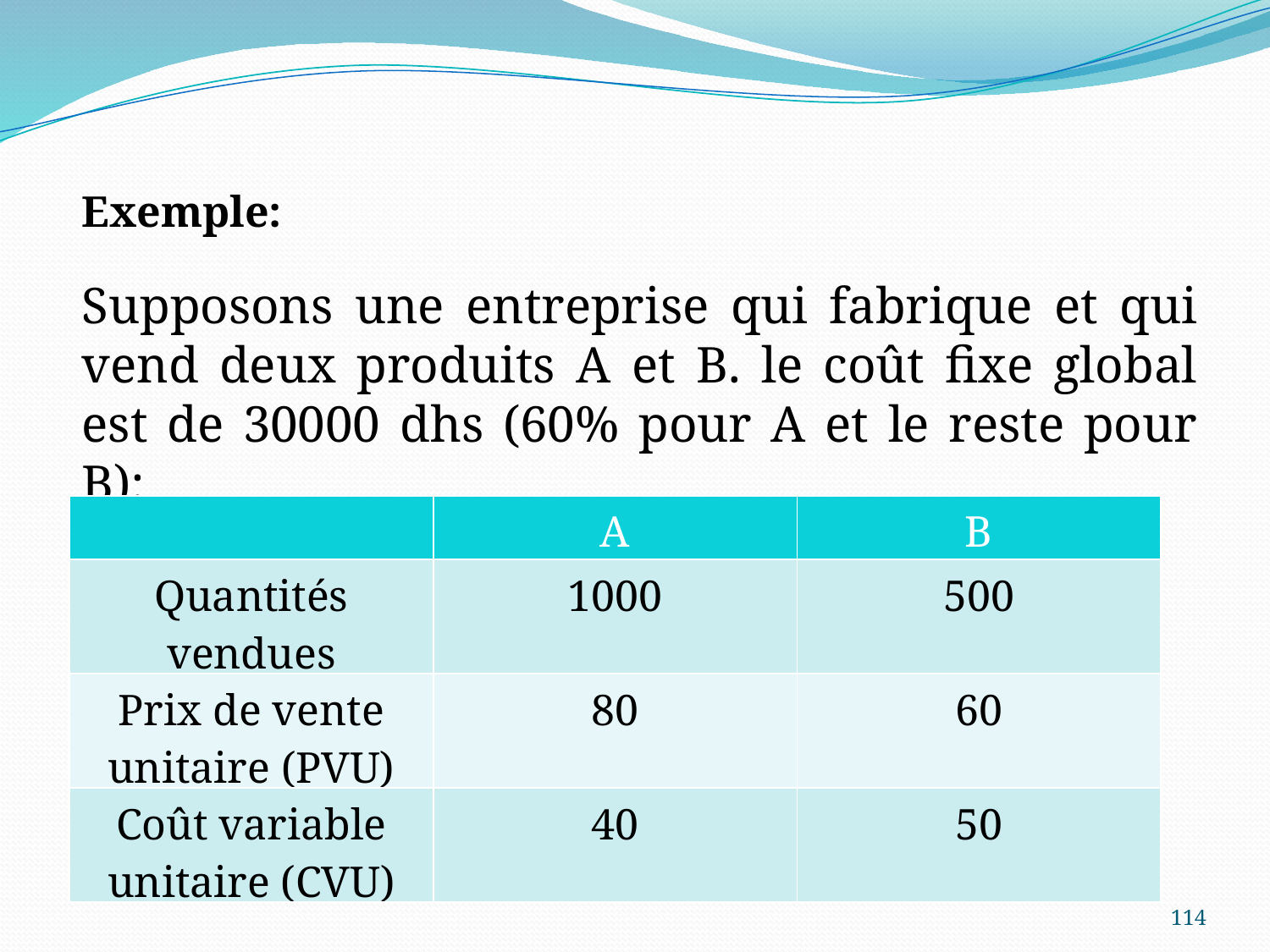

Exemple:
Supposons une entreprise qui fabrique et qui vend deux produits A et B. le coût fixe global est de 30000 dhs (60% pour A et le reste pour B):
|  | A | B |
| --- | --- | --- |
| Quantités vendues | 1000 | 500 |
| Prix de vente unitaire (PVU) | 80 | 60 |
| Coût variable unitaire (CVU) | 40 | 50 |
114